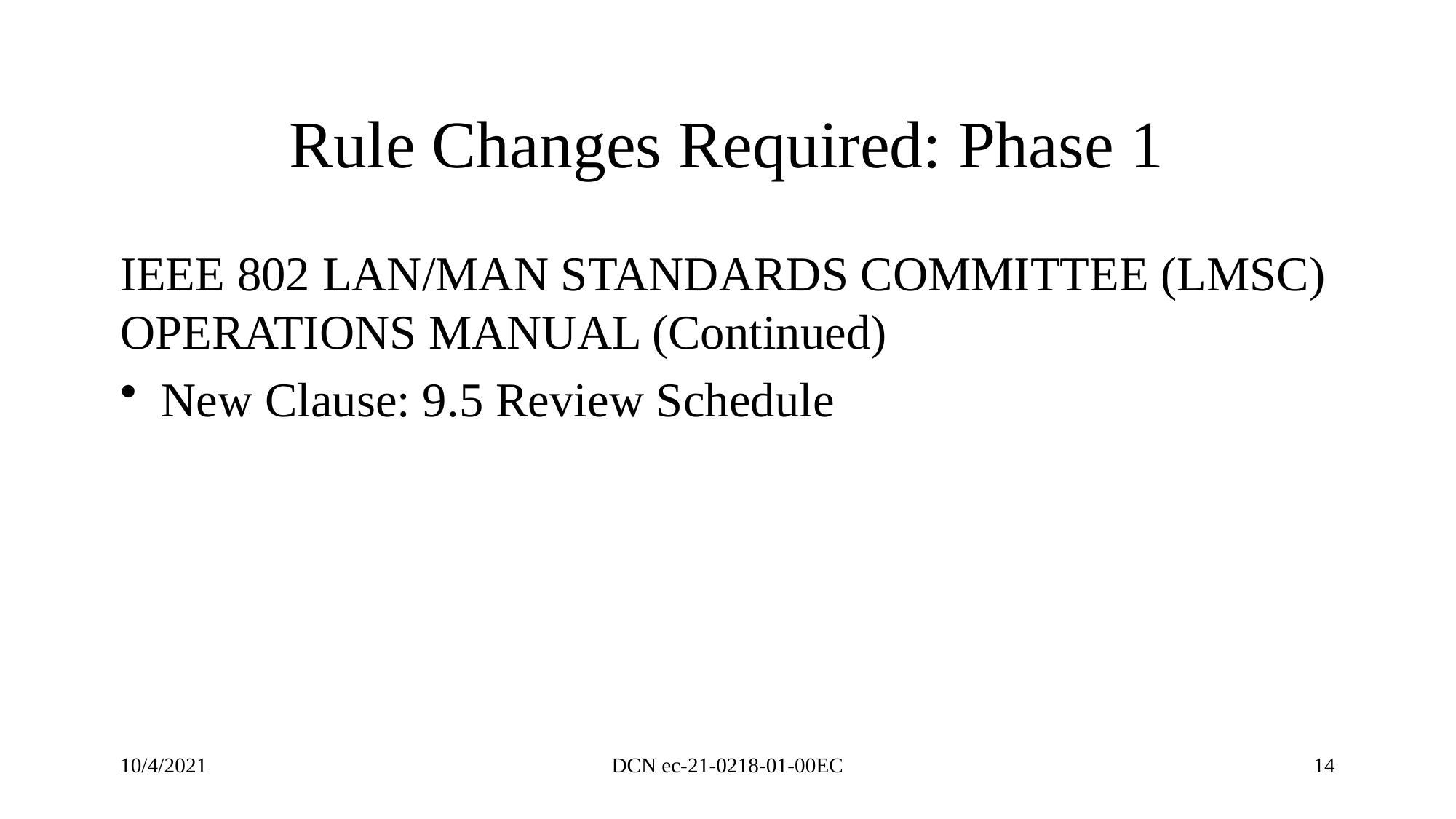

# Rule Changes Required: Phase 1
IEEE 802 LAN/MAN STANDARDS COMMITTEE (LMSC) OPERATIONS MANUAL (Continued)
New Clause: 9.5 Review Schedule

10/4/2021
DCN ec-21-0218-01-00EC
14